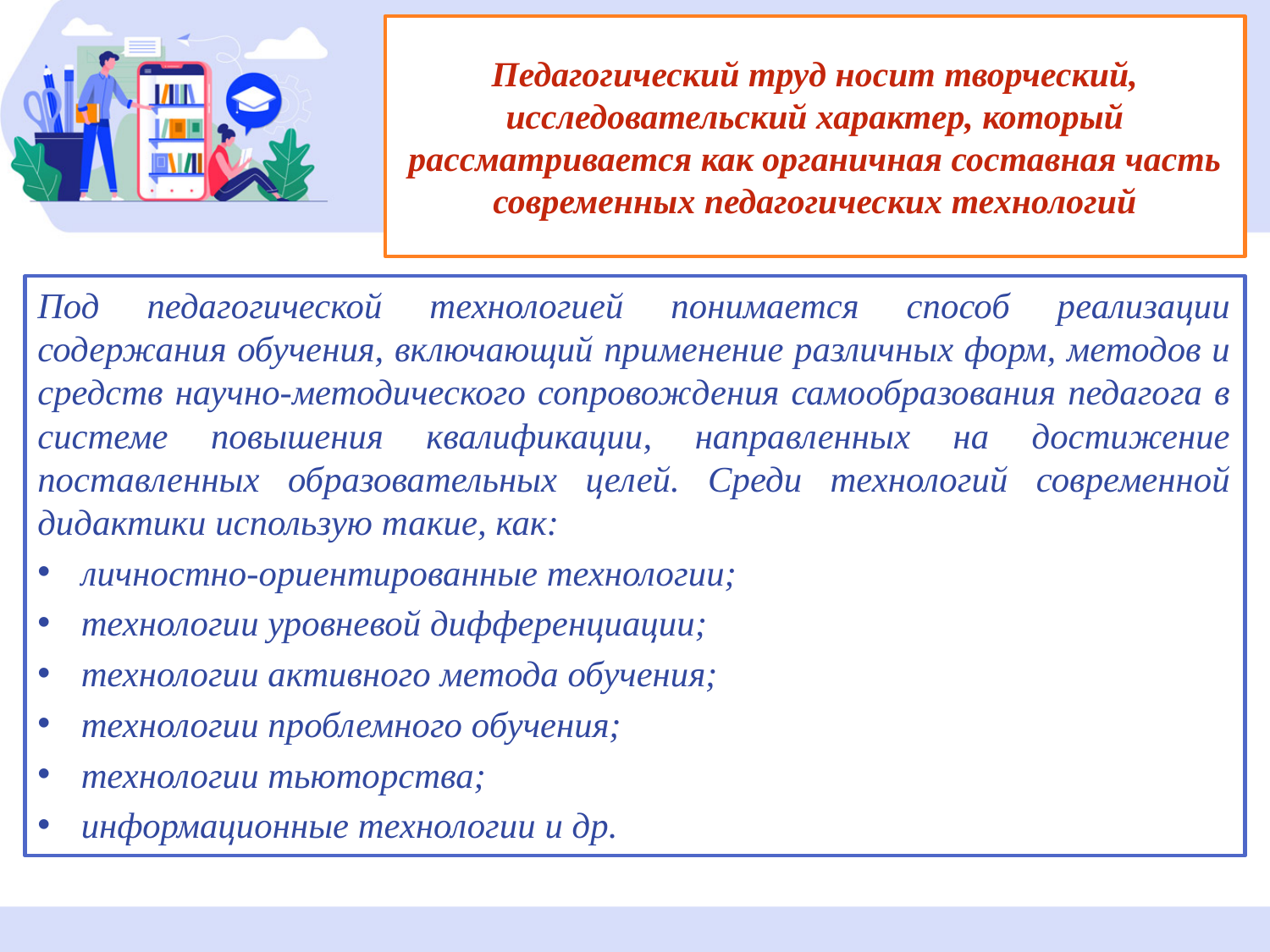

# Педагогический труд носит творческий, исследовательский характер, который рассматривается как органичная составная часть современных педагогических технологий
Под педагогической технологией понимается способ реализации содержания обучения, включающий применение различных форм, методов и средств научно-методического сопровождения самообразования педагога в системе повышения квалификации, направленных на достижение поставленных образовательных целей. Среди технологий современной дидактики использую такие, как:
личностно-ориентированные технологии;
технологии уровневой дифференциации;
технологии активного метода обучения;
технологии проблемного обучения;
технологии тьюторства;
информационные технологии и др.